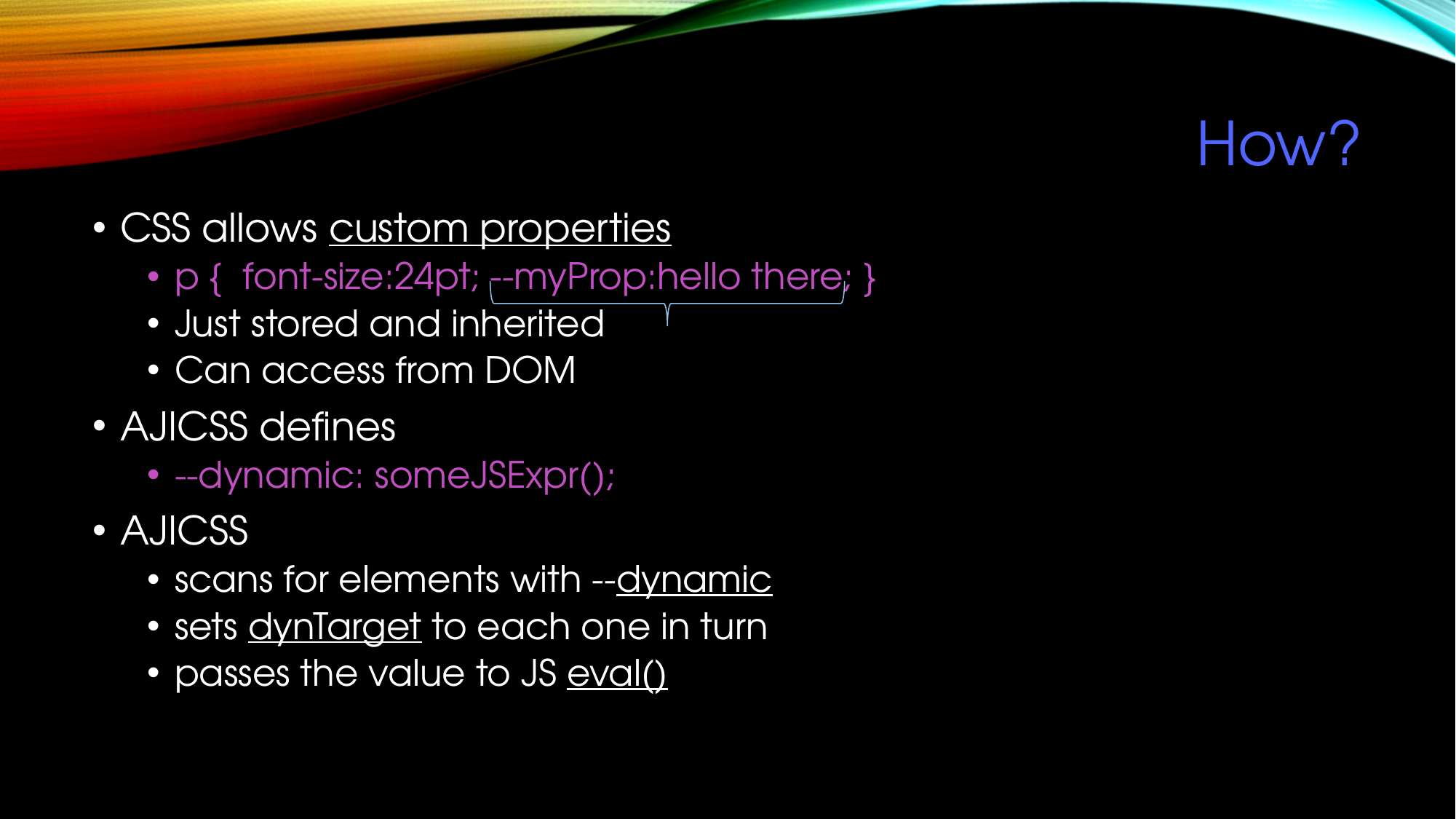

# How?

CSS allows custom properties
p {  font-size:24pt; --myProp:hello there; }
Just stored and inherited
Can access from DOM
AJICSS defines
--dynamic: someJSExpr();
AJICSS
scans for elements with --dynamic
sets dynTarget to each one in turn
passes the value to JS eval()